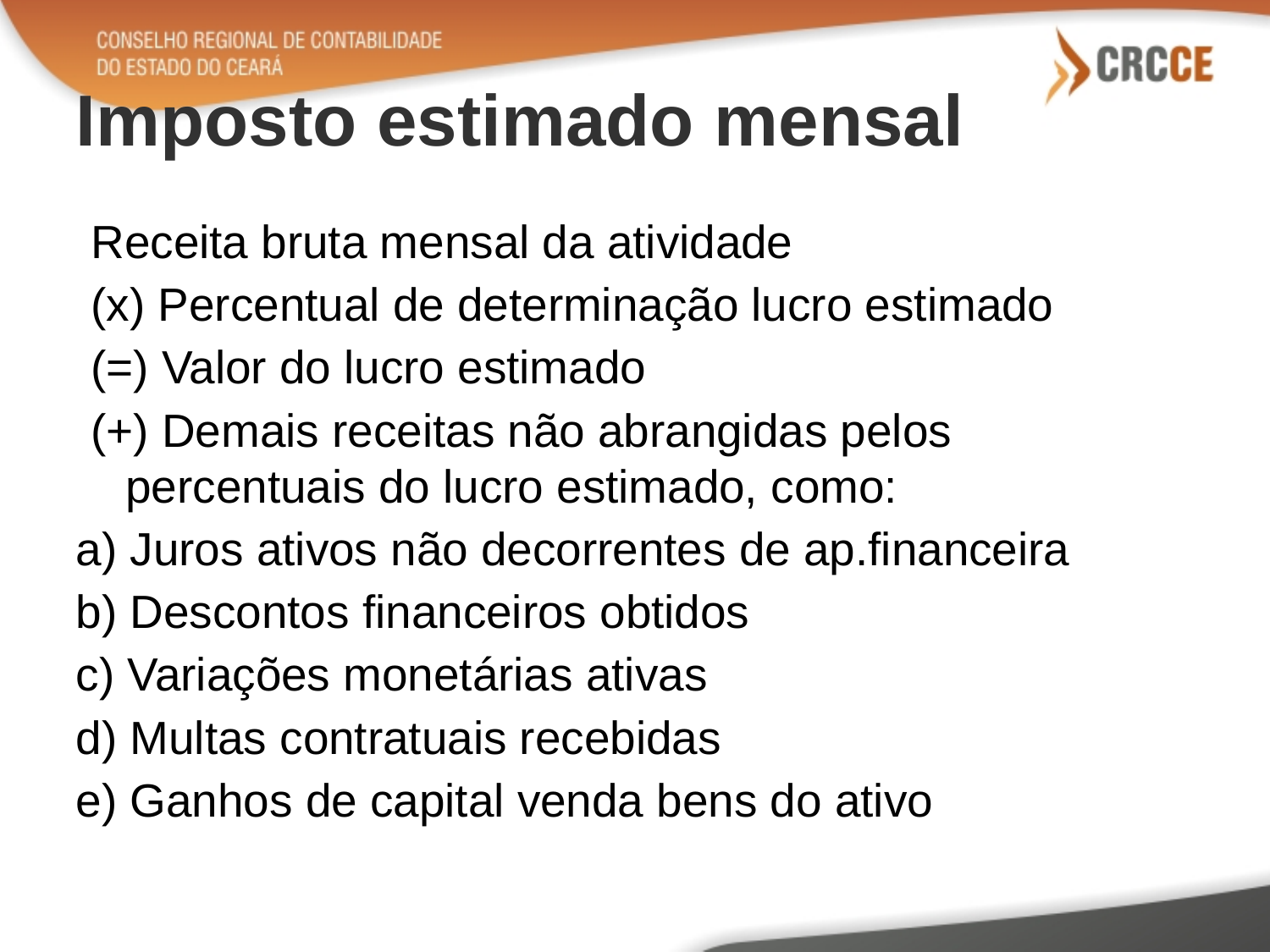

# Imposto estimado mensal
Receita bruta mensal da atividade
(x) Percentual de determinação lucro estimado
(=) Valor do lucro estimado
(+) Demais receitas não abrangidas pelos percentuais do lucro estimado, como:
a) Juros ativos não decorrentes de ap.financeira
b) Descontos financeiros obtidos
c) Variações monetárias ativas
d) Multas contratuais recebidas
e) Ganhos de capital venda bens do ativo